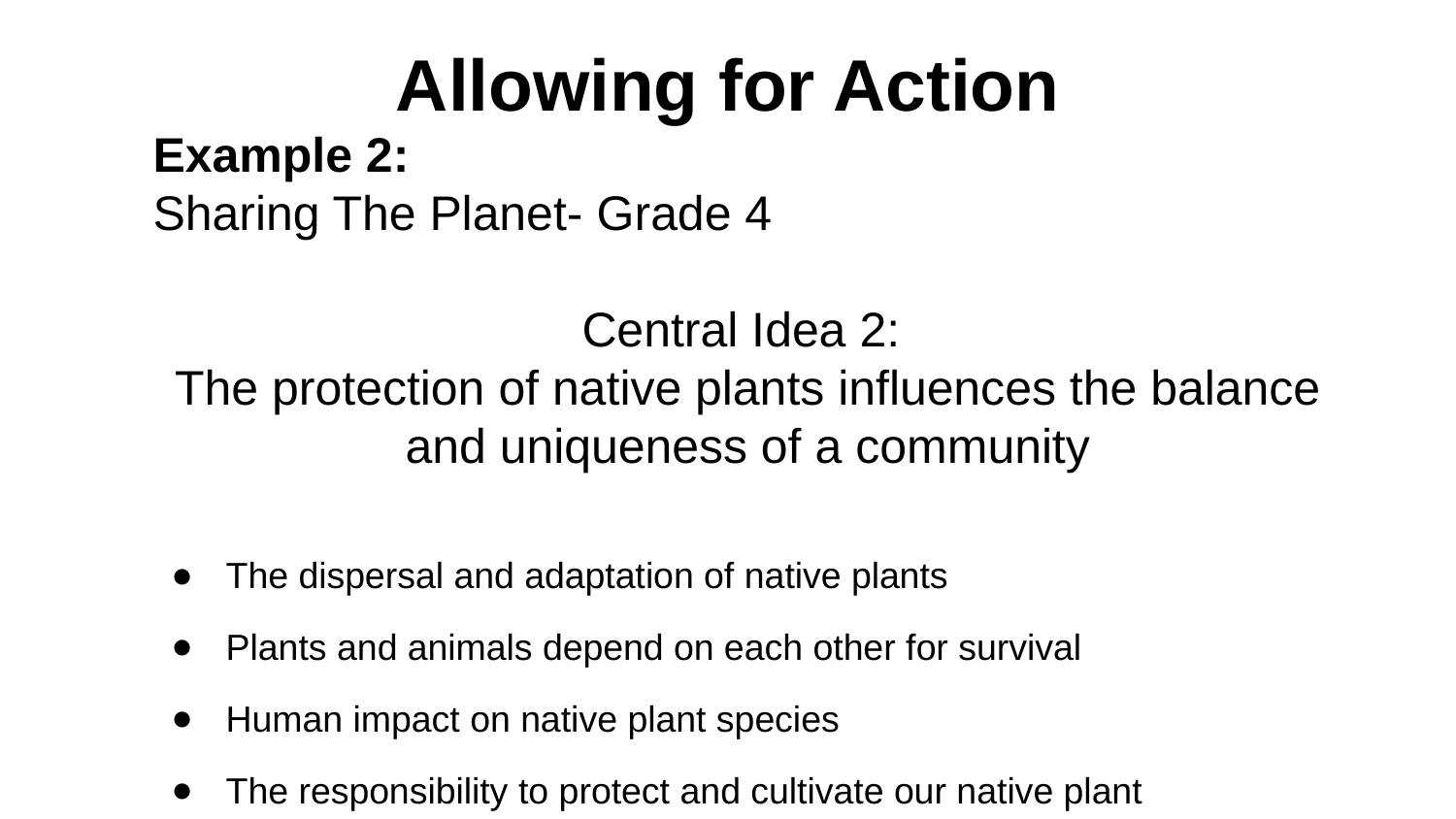

# Allowing for Action
Example 2:
Sharing The Planet- Grade 4

Central Idea 2:
The protection of native plants influences the balance and uniqueness of a community

The dispersal and adaptation of native plants
Plants and animals depend on each other for survival
Human impact on native plant species
The responsibility to protect and cultivate our native plant communities